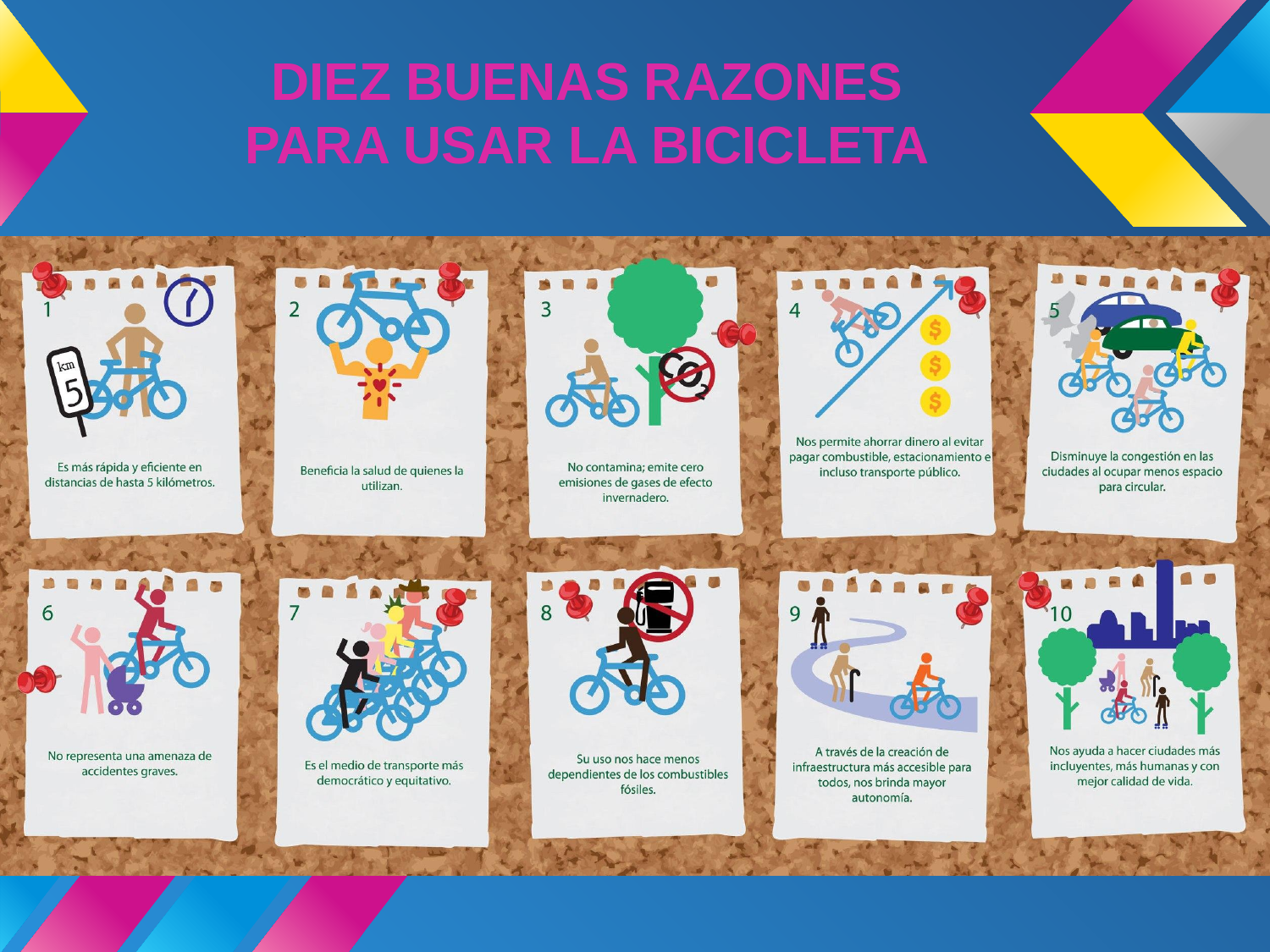

# DIEZ BUENAS RAZONES
PARA USAR LA BICICLETA